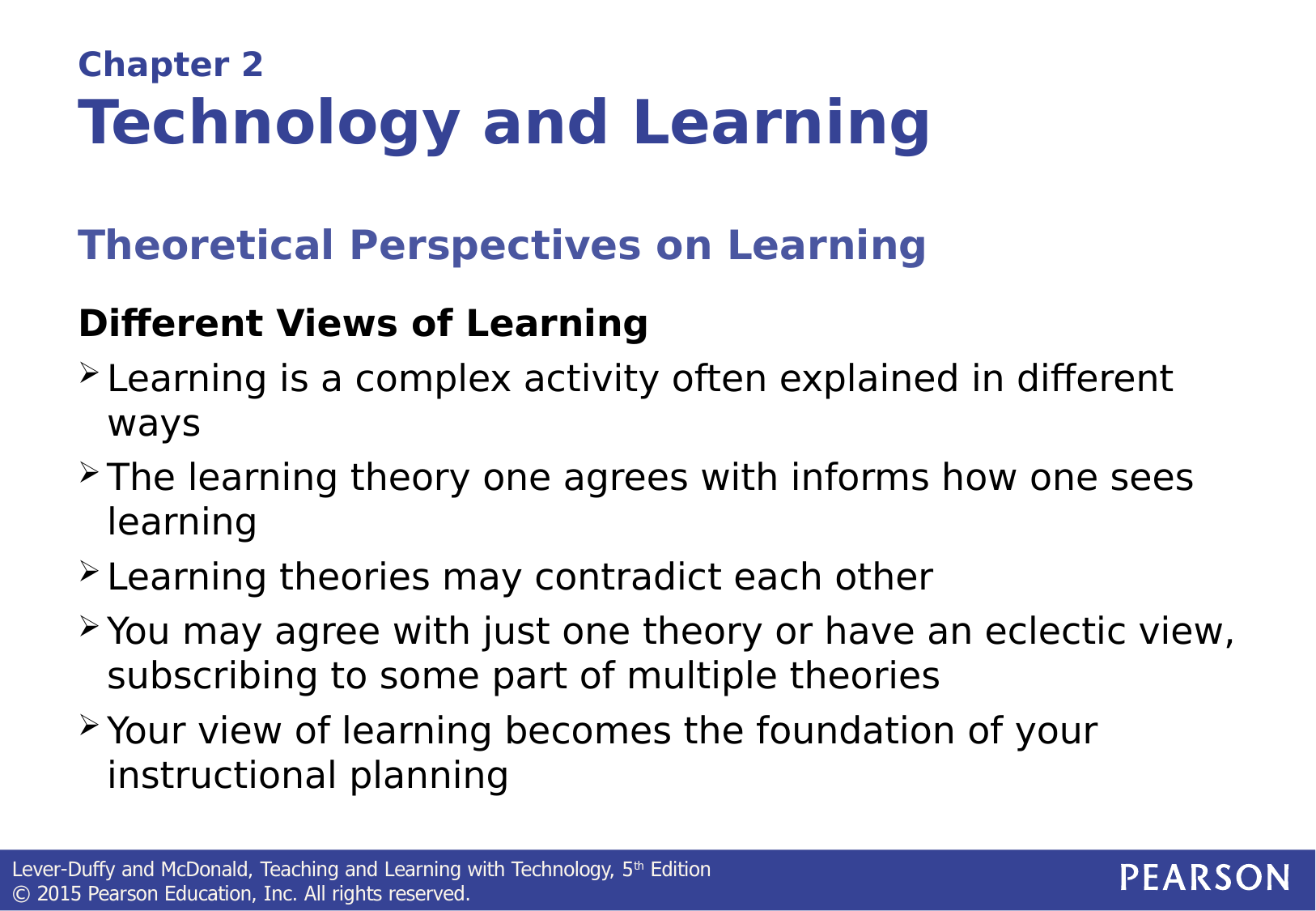

# Chapter 2 Technology and Learning
Theoretical Perspectives on Learning
Different Views of Learning
Learning is a complex activity often explained in different ways
The learning theory one agrees with informs how one sees learning
Learning theories may contradict each other
You may agree with just one theory or have an eclectic view, subscribing to some part of multiple theories
Your view of learning becomes the foundation of your instructional planning